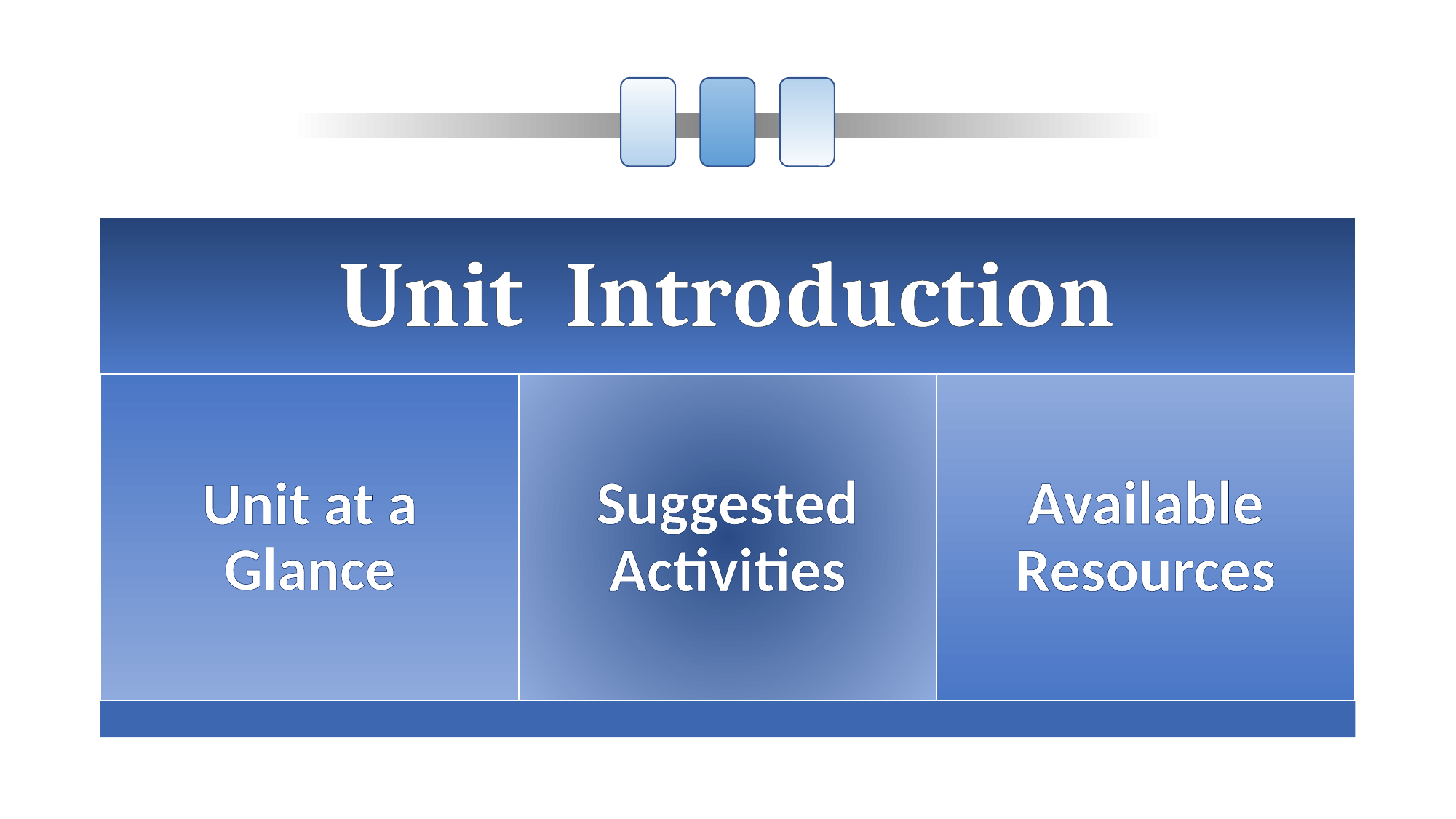

#

Unit  Introduction
Unit at a Glance
Suggested Activities
Available Resources